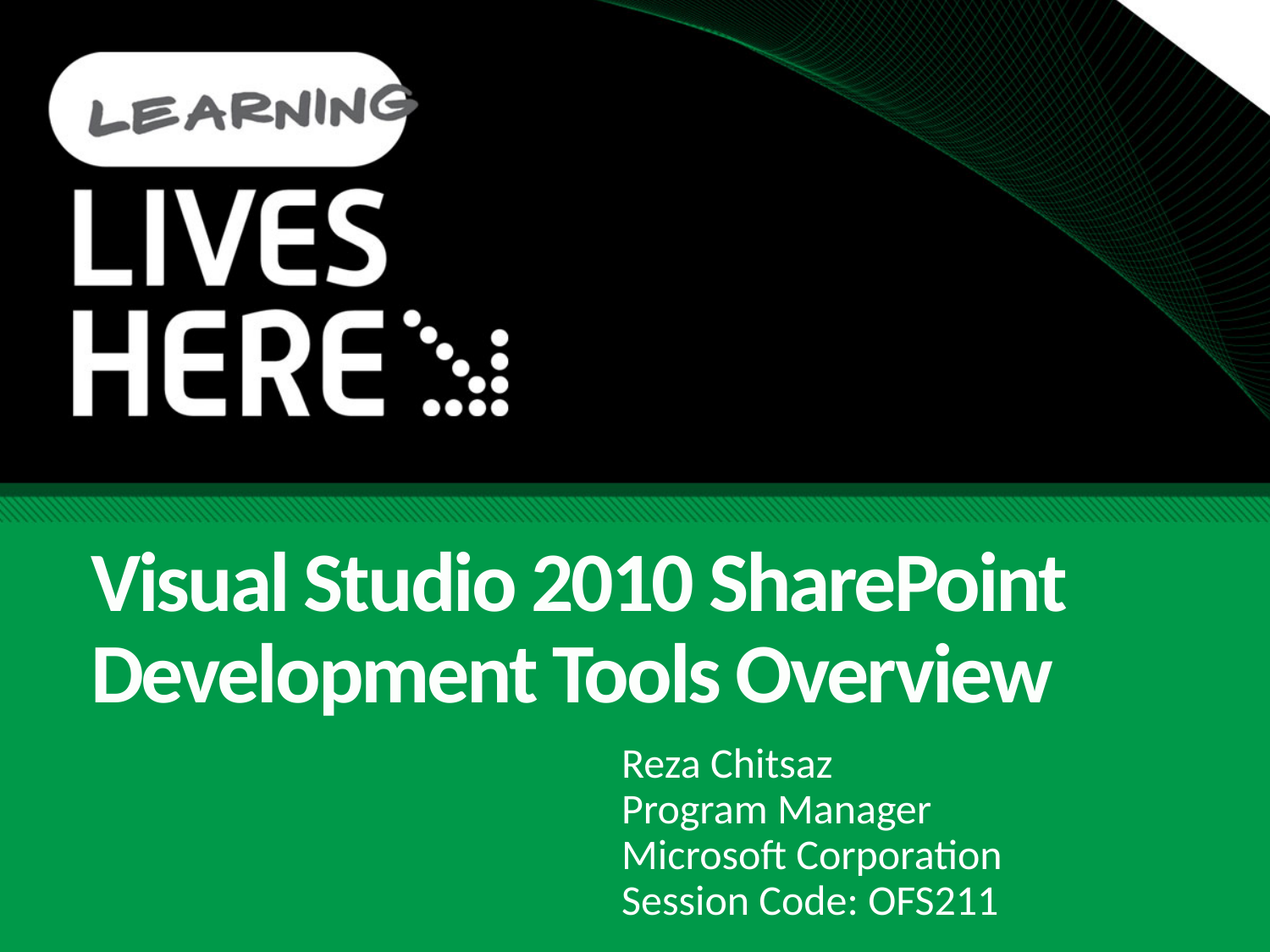

# Visual Studio 2010 SharePoint Development Tools Overview
Reza Chitsaz
Program Manager
Microsoft Corporation
Session Code: OFS211